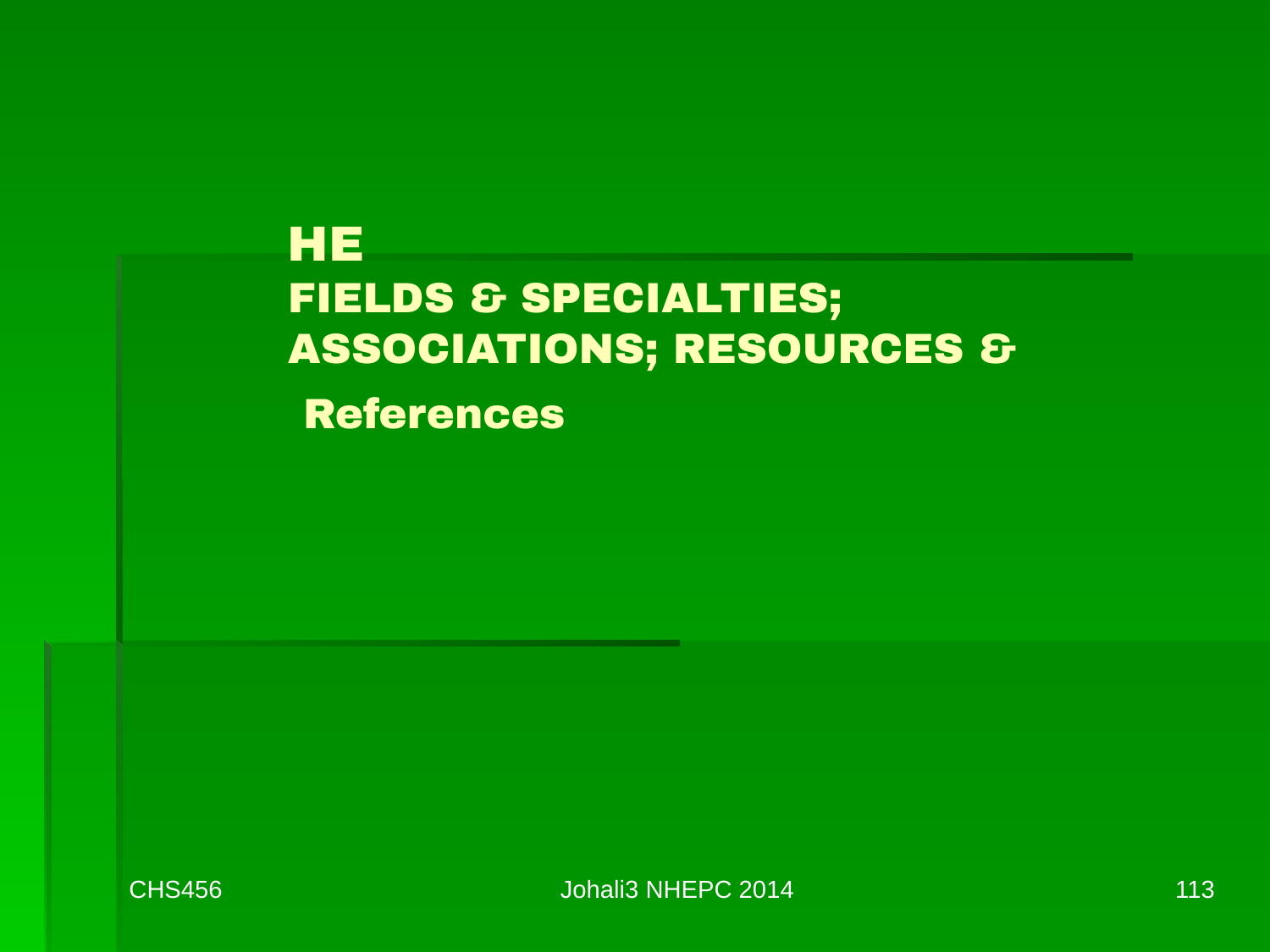

# HE FIELDS & SPECIALTIES; ASSOCIATIONS; RESOURCES & References
CHS456
Johali3 NHEPC 2014
113